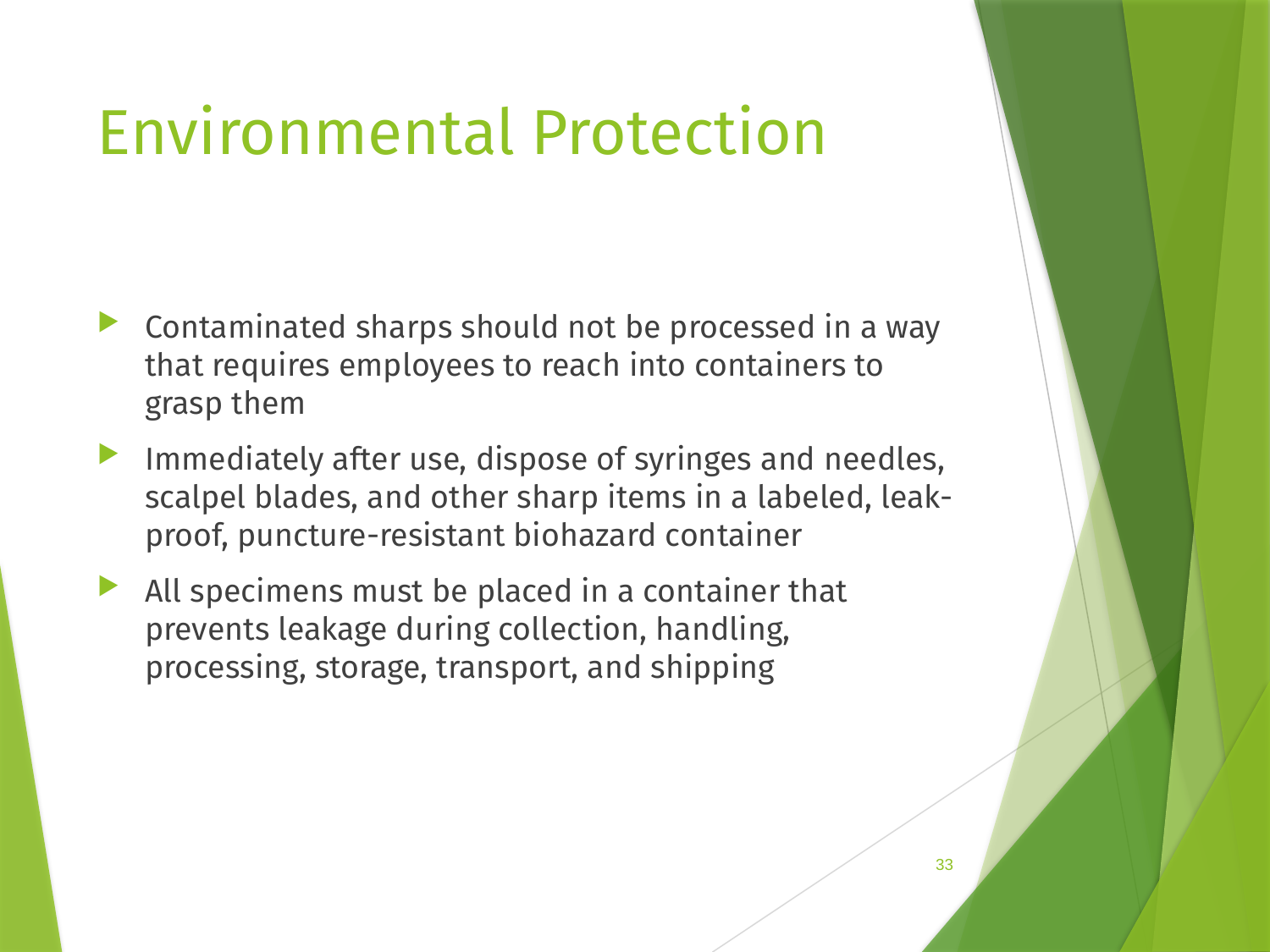

# Environmental Protection
Contaminated sharps should not be processed in a way that requires employees to reach into containers to grasp them
Immediately after use, dispose of syringes and needles, scalpel blades, and other sharp items in a labeled, leak-proof, puncture-resistant biohazard container
All specimens must be placed in a container that prevents leakage during collection, handling, processing, storage, transport, and shipping
 33